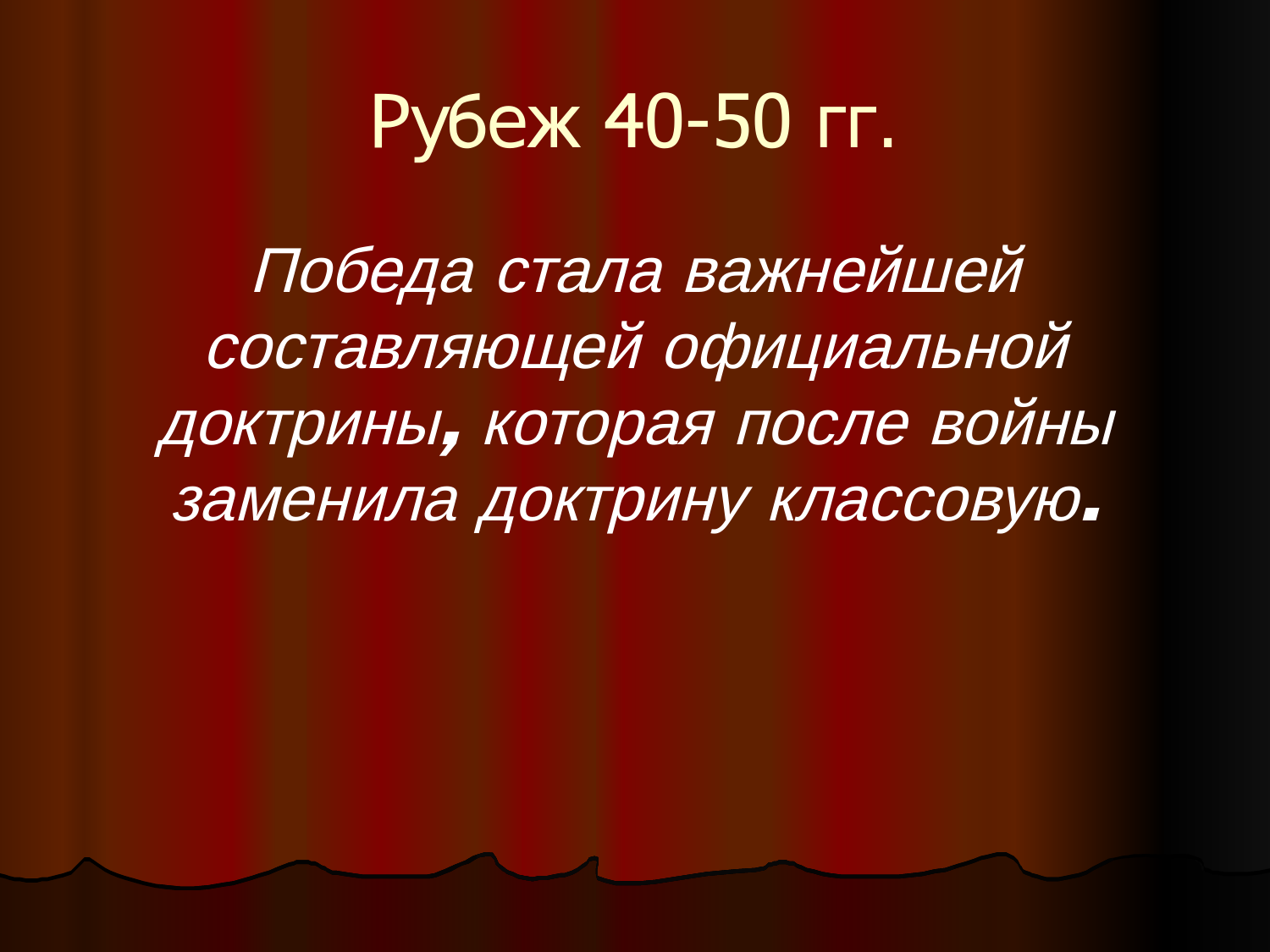

# Рубеж 40-50 гг.
Победа стала важнейшей составляющей официальной доктрины, которая после войны заменила доктрину классовую.